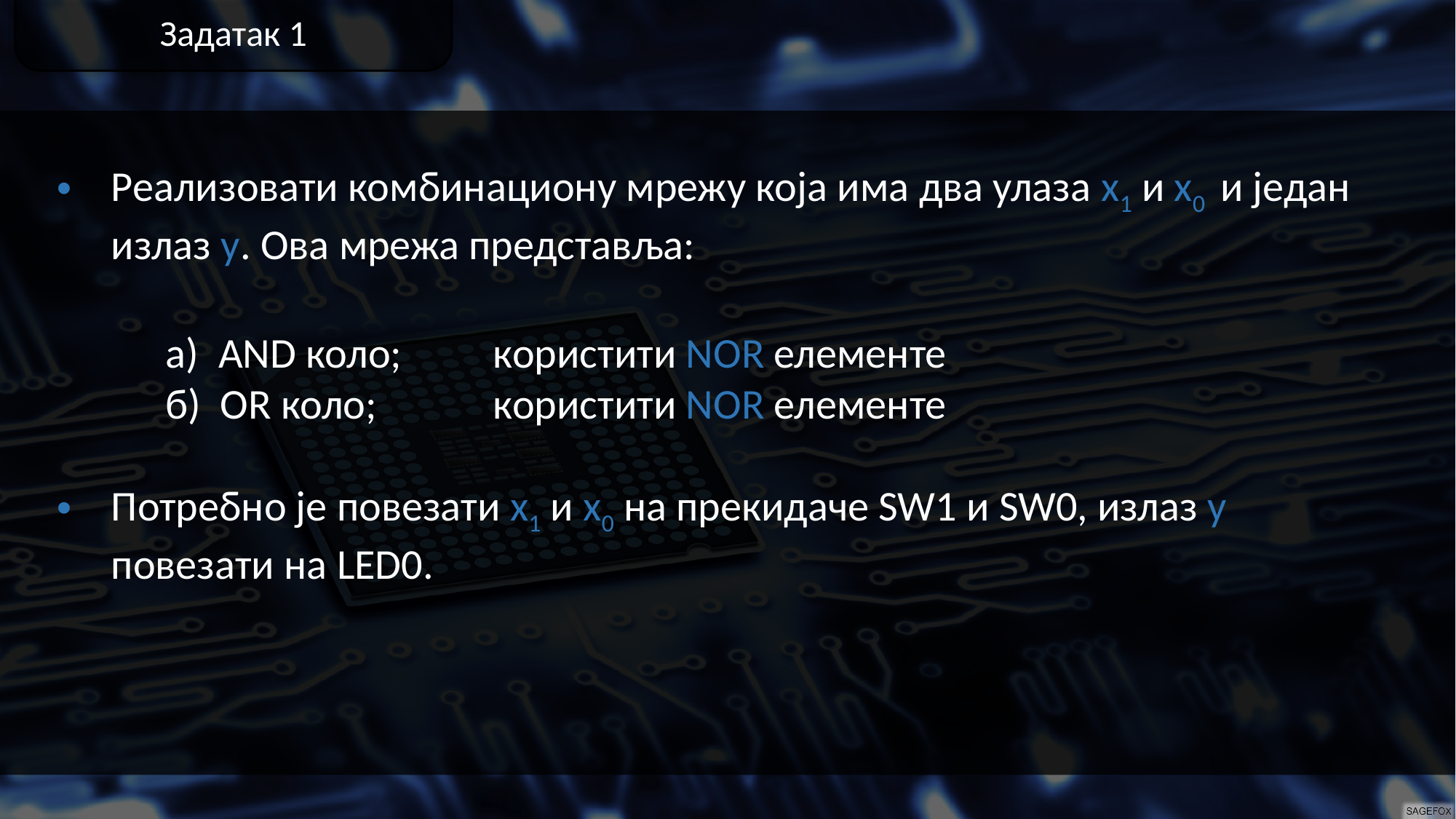

Задатак 1

Реализовати комбинациону мрежу која има два улаза x1 и x0  и један излаз y. Ова мрежа представља:

	a)  AND коло; 	користити NOR елементе
	б)  OR коло; 	користити NOR елементе

Потребно је повезати x1 и x0 на прекидаче SW1 и SW0, излаз y повезати на LED0.